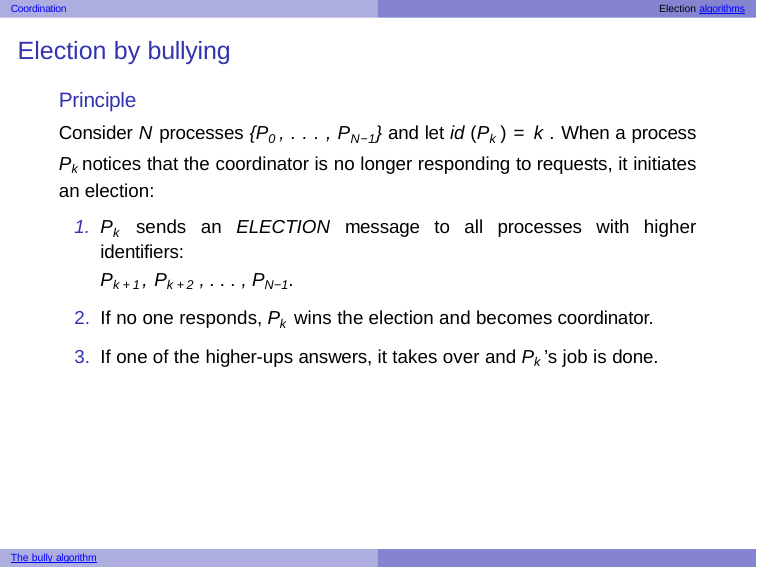

Coordination	Election algorithms
# Election by bullying
Principle
Consider N processes {P0 , . . . , PN−1} and let id (Pk ) = k . When a process Pk notices that the coordinator is no longer responding to requests, it initiates an election:
Pk sends an ELECTION message to all processes with higher identifiers:
Pk +1, Pk +2 , . . . , PN−1.
If no one responds, Pk wins the election and becomes coordinator.
If one of the higher-ups answers, it takes over and Pk ’s job is done.

The bully algorithm